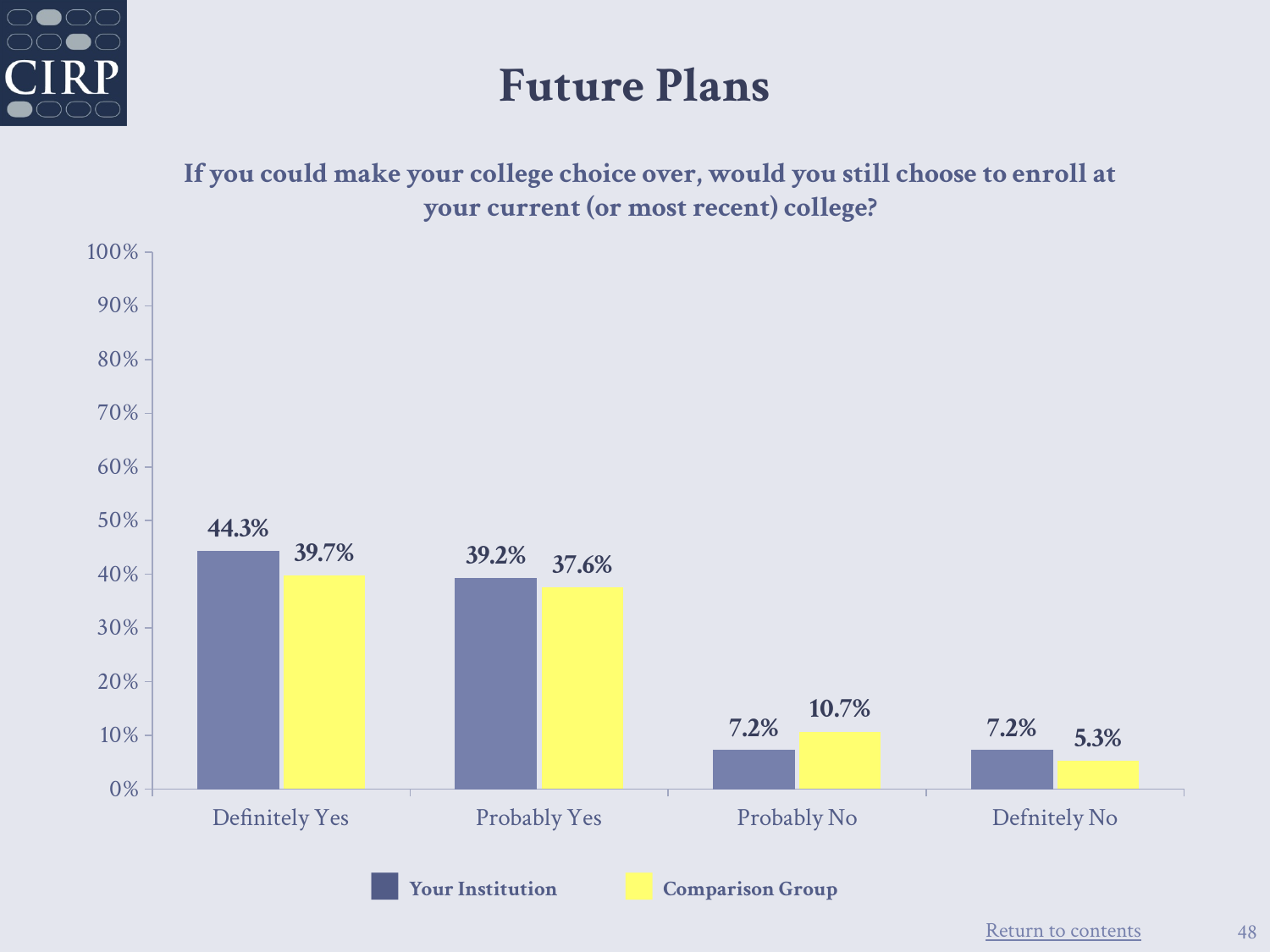

# Future Plans
If you could make your college choice over, would you still choose to enroll at
your current (or most recent) college?

### Chart

| Category | Your Institution | Comparison group |
|---|---|---|
| Definitely Yes | 0.443 | 0.397 |
| Probably Yes | 0.392 | 0.376 |
| Probably No | 0.072 | 0.107 |
| Defnitely No | 0.072 | 0.053 |
■ Your Institution
■ Comparison Group
48